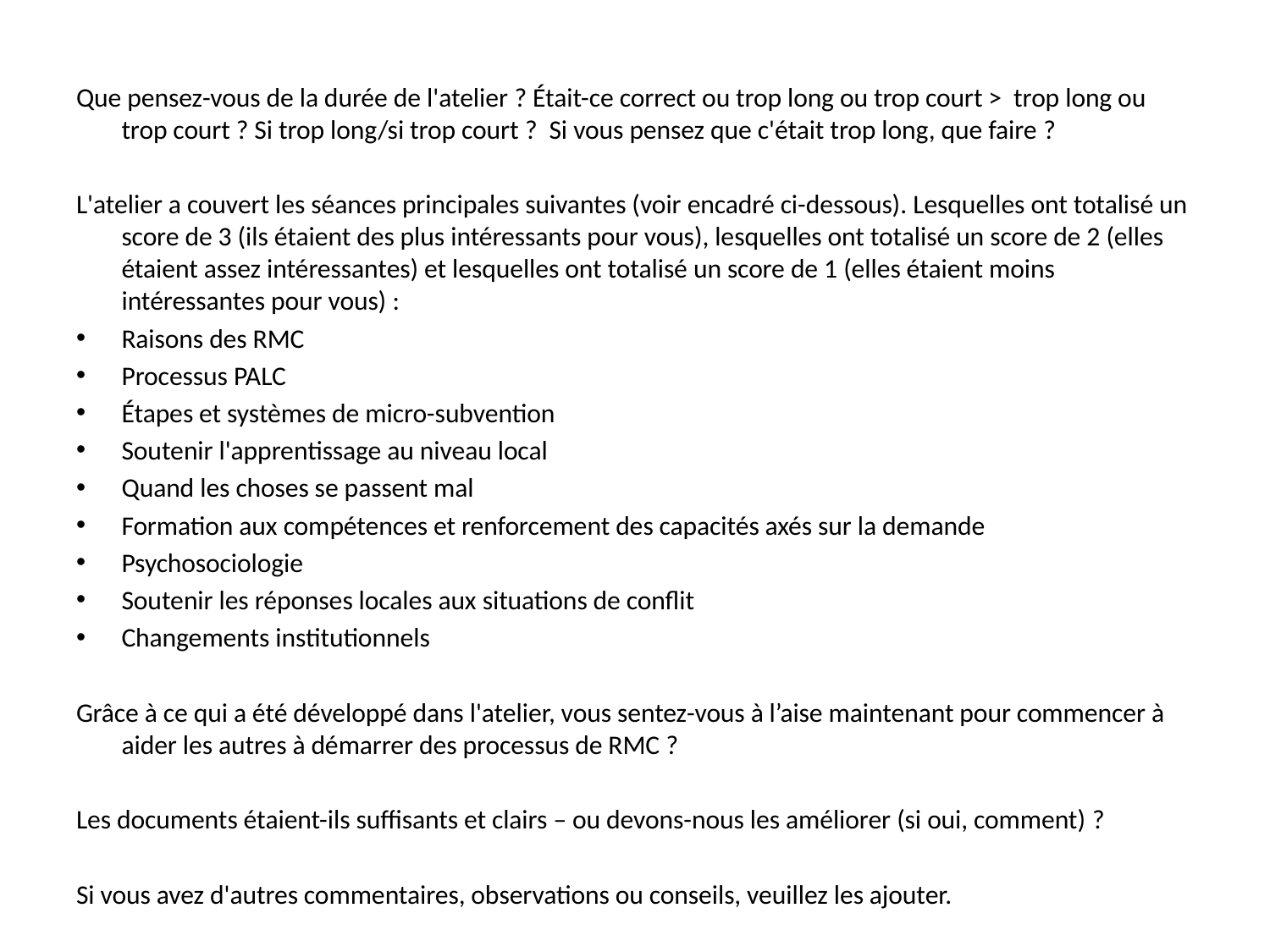

Que pensez-vous de la durée de l'atelier ? Était-ce correct ou trop long ou trop court >  trop long ou trop court ? Si trop long/si trop court ?  Si vous pensez que c'était trop long, que faire ?

L'atelier a couvert les séances principales suivantes (voir encadré ci-dessous). Lesquelles ont totalisé un score de 3 (ils étaient des plus intéressants pour vous), lesquelles ont totalisé un score de 2 (elles étaient assez intéressantes) et lesquelles ont totalisé un score de 1 (elles étaient moins intéressantes pour vous) :
Raisons des RMC
Processus PALC
Étapes et systèmes de micro-subvention
Soutenir l'apprentissage au niveau local
Quand les choses se passent mal
Formation aux compétences et renforcement des capacités axés sur la demande
Psychosociologie
Soutenir les réponses locales aux situations de conflit
Changements institutionnels

Grâce à ce qui a été développé dans l'atelier, vous sentez-vous à l’aise maintenant pour commencer à aider les autres à démarrer des processus de RMC ?

Les documents étaient-ils suffisants et clairs – ou devons-nous les améliorer (si oui, comment) ?

Si vous avez d'autres commentaires, observations ou conseils, veuillez les ajouter.